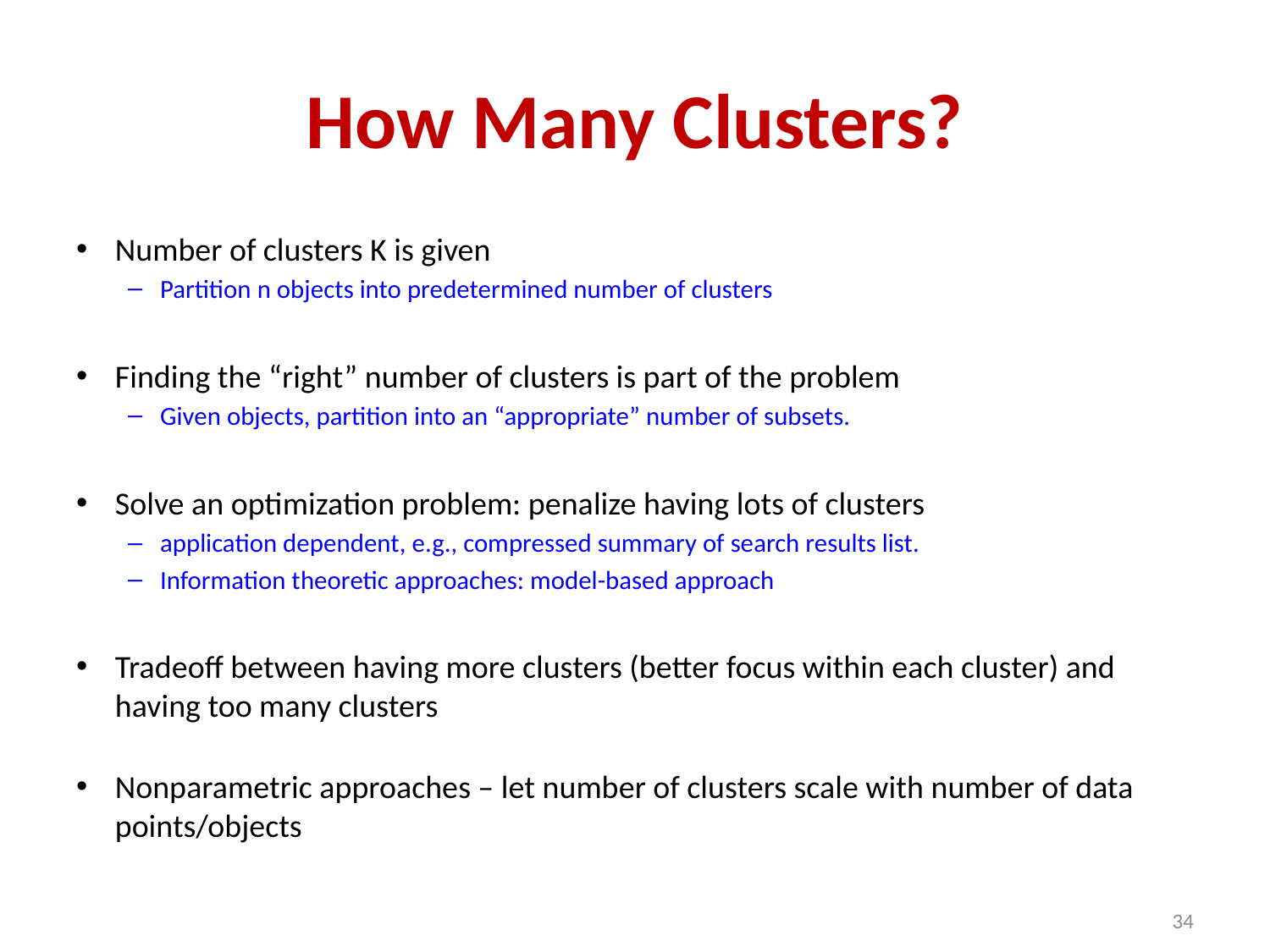

# How Many Clusters?
Number of clusters K is given
Partition n objects into predetermined number of clusters

Finding the “right” number of clusters is part of the problem
Given objects, partition into an “appropriate” number of subsets.

Solve an optimization problem: penalize having lots of clusters
application dependent, e.g., compressed summary of search results list.
Information theoretic approaches: model-based approach

Tradeoff between having more clusters (better focus within each cluster) and having too many clusters

Nonparametric approaches – let number of clusters scale with number of data points/objects

34